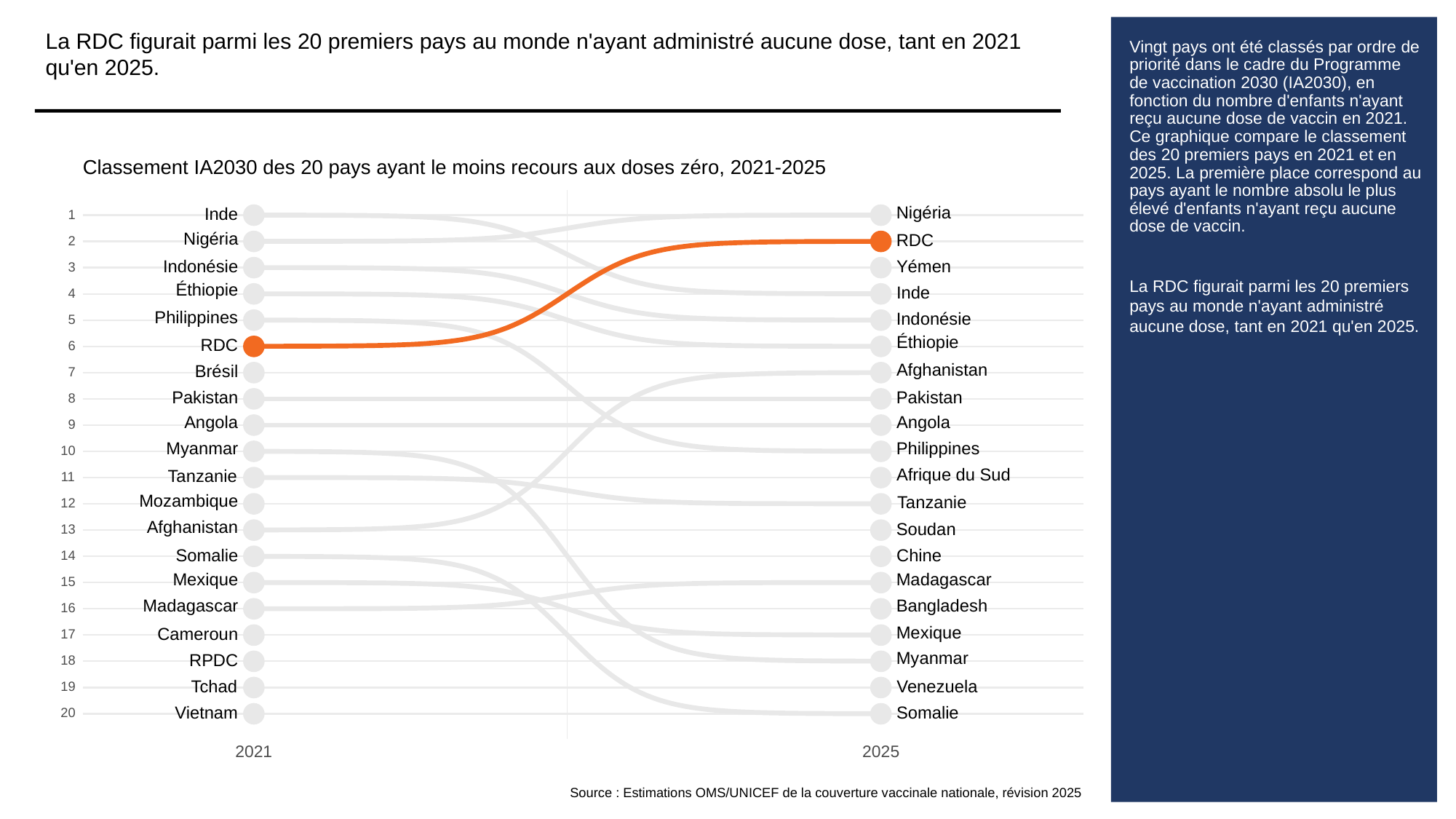

La RDC figurait parmi les 20 premiers pays au monde n'ayant administré aucune dose, tant en 2021 qu'en 2025.
# Vingt pays ont été classés par ordre de priorité dans le cadre du Programme de vaccination 2030 (IA2030), en fonction du nombre d'enfants n'ayant reçu aucune dose de vaccin en 2021. Ce graphique compare le classement des 20 premiers pays en 2021 et en 2025. La première place correspond au pays ayant le nombre absolu le plus élevé d'enfants n'ayant reçu aucune dose de vaccin.

La RDC figurait parmi les 20 premiers pays au monde n'ayant administré aucune dose, tant en 2021 qu'en 2025.

Classement IA2030 des 20 pays ayant le moins recours aux doses zéro, 2021-2025

Nigéria
Inde
1

Nigéria
RDC
2

Indonésie
Yémen
3

Éthiopie

Inde
4

Philippines
Indonésie
5

Éthiopie

RDC
6

Afghanistan
Brésil
7

Pakistan
Pakistan
8

Angola
Angola
9

Myanmar
Philippines
10

Afrique du Sud
Tanzanie
11

Mozambique
Tanzanie
12

Afghanistan
Soudan
13

Somalie
Chine
14

Madagascar
Mexique
15

Madagascar
Bangladesh
16

Mexique
Cameroun
17

Myanmar
RPDC
18

Tchad
Venezuela
19

Somalie
Vietnam
20

2021
2025
Source : Estimations OMS/UNICEF de la couverture vaccinale nationale, révision 2025